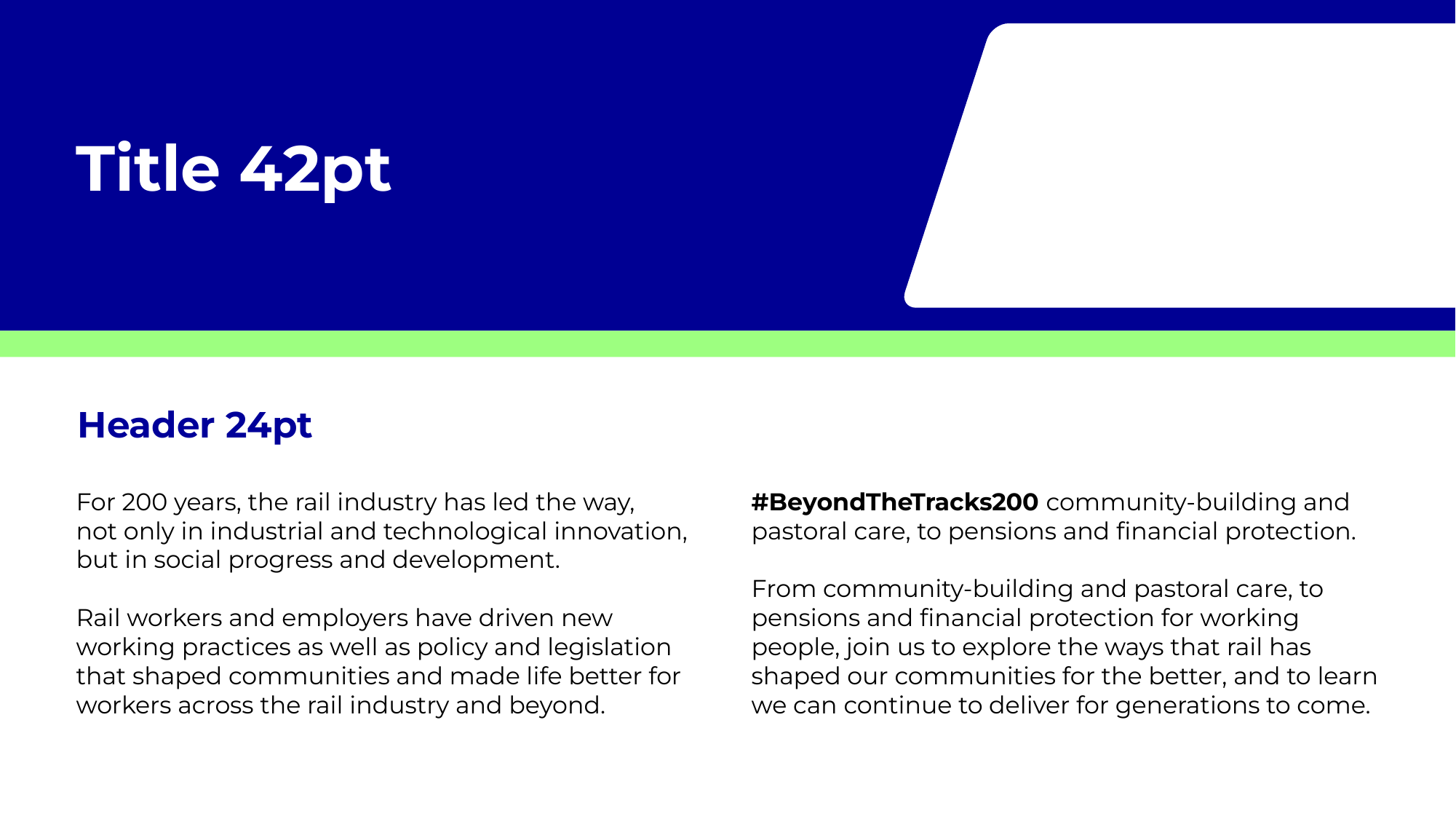

Title 42pt

Header 24pt
For 200 years, the rail industry has led the way,
not only in industrial and technological innovation, but in social progress and development.

Rail workers and employers have driven new working practices as well as policy and legislation that shaped communities and made life better for workers across the rail industry and beyond.
#BeyondTheTracks200 community-building and pastoral care, to pensions and financial protection.

From community-building and pastoral care, to pensions and financial protection for working people, join us to explore the ways that rail has shaped our communities for the better, and to learn we can continue to deliver for generations to come.